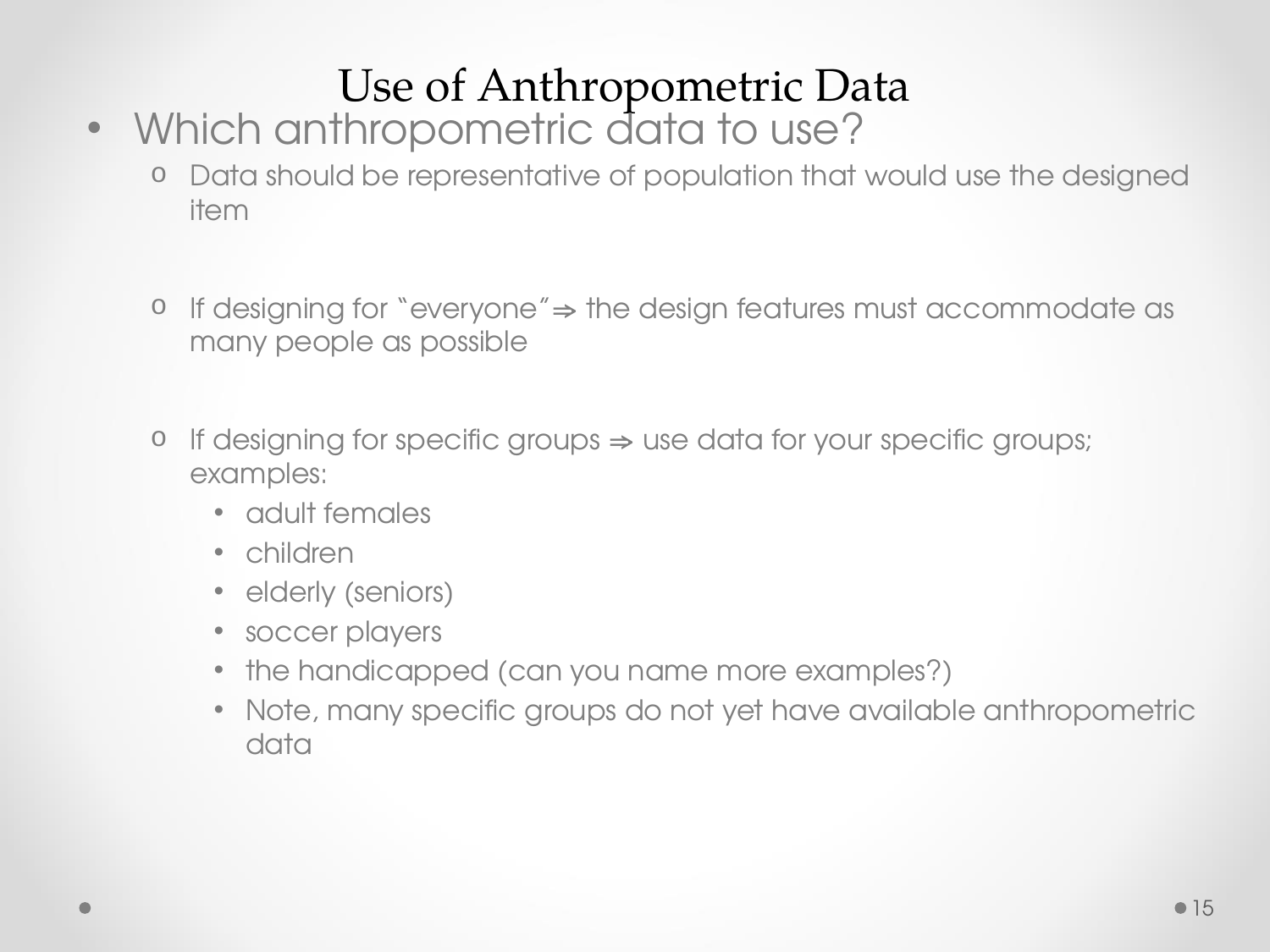

# Use of Anthropometric Data

Which anthropometric data to use?
Data should be representative of population that would use the designed item

If designing for “everyone”⇒ the design features must accommodate as many people as possible

If designing for specific groups ⇒ use data for your specific groups; examples:
adult females
children
elderly (seniors)
soccer players
the handicapped (can you name more examples?)
Note, many specific groups do not yet have available anthropometric data

15